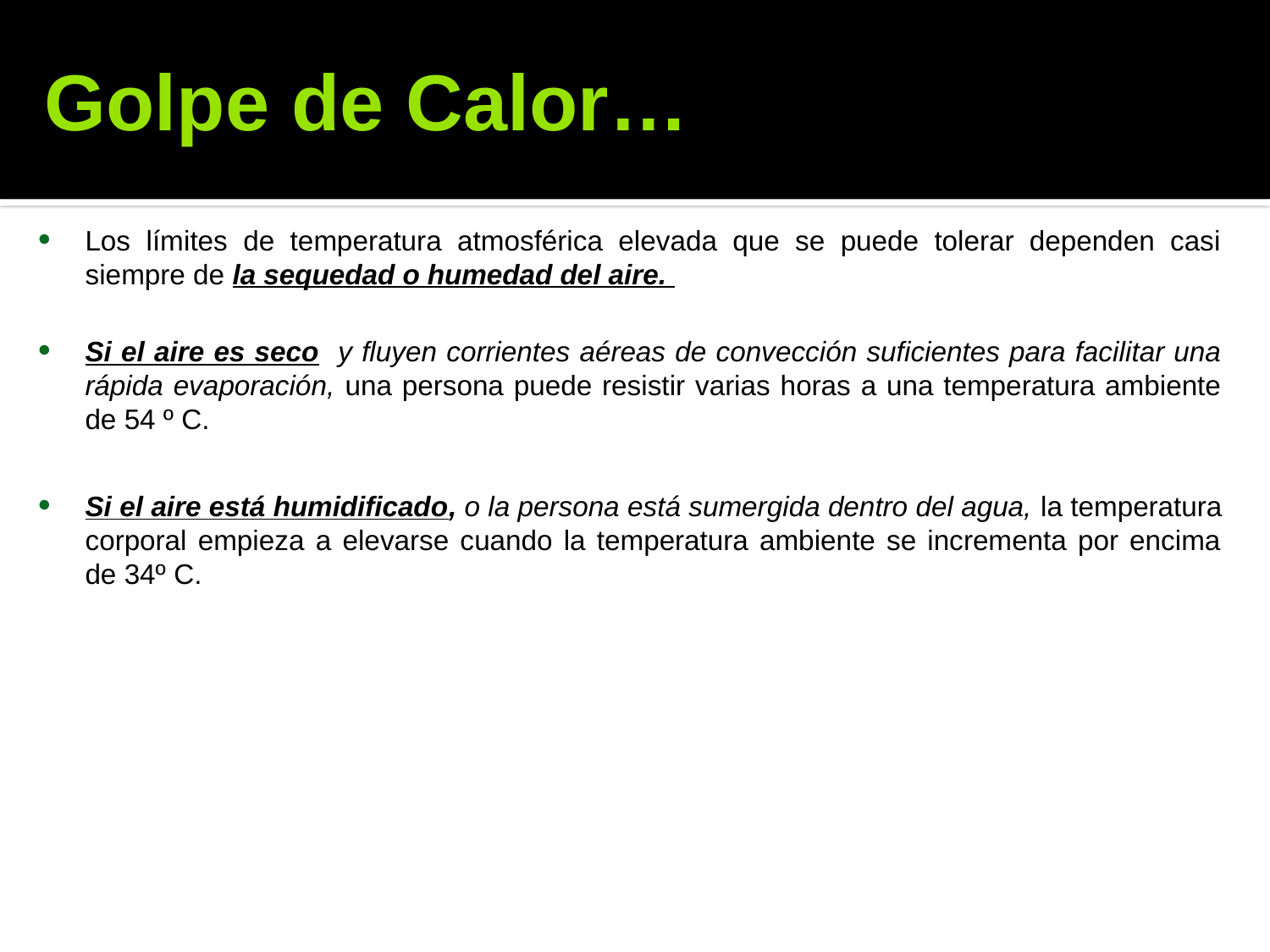

# Golpe de Calor…
Los límites de temperatura atmosférica elevada que se puede tolerar dependen casi siempre de la sequedad o humedad del aire.

Si el aire es seco  y fluyen corrientes aéreas de convección suficientes para facilitar una rápida evaporación, una persona puede resistir varias horas a una temperatura ambiente de 54 º C.

Si el aire está humidificado, o la persona está sumergida dentro del agua, la temperatura corporal empieza a elevarse cuando la temperatura ambiente se incrementa por encima de 34º C.